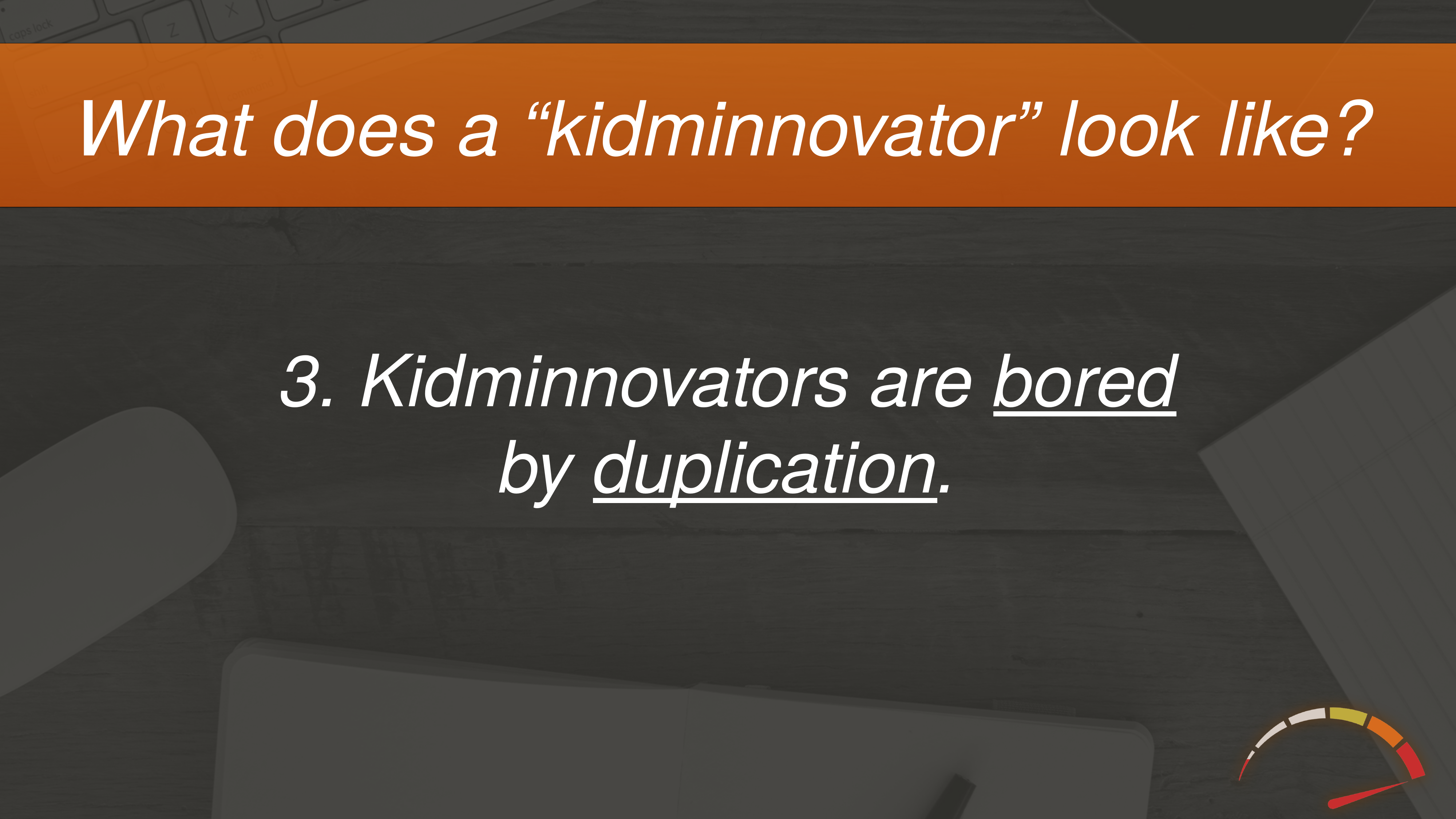

What does a “kidminnovator” look like?
3. Kidminnovators are bored
by duplication.